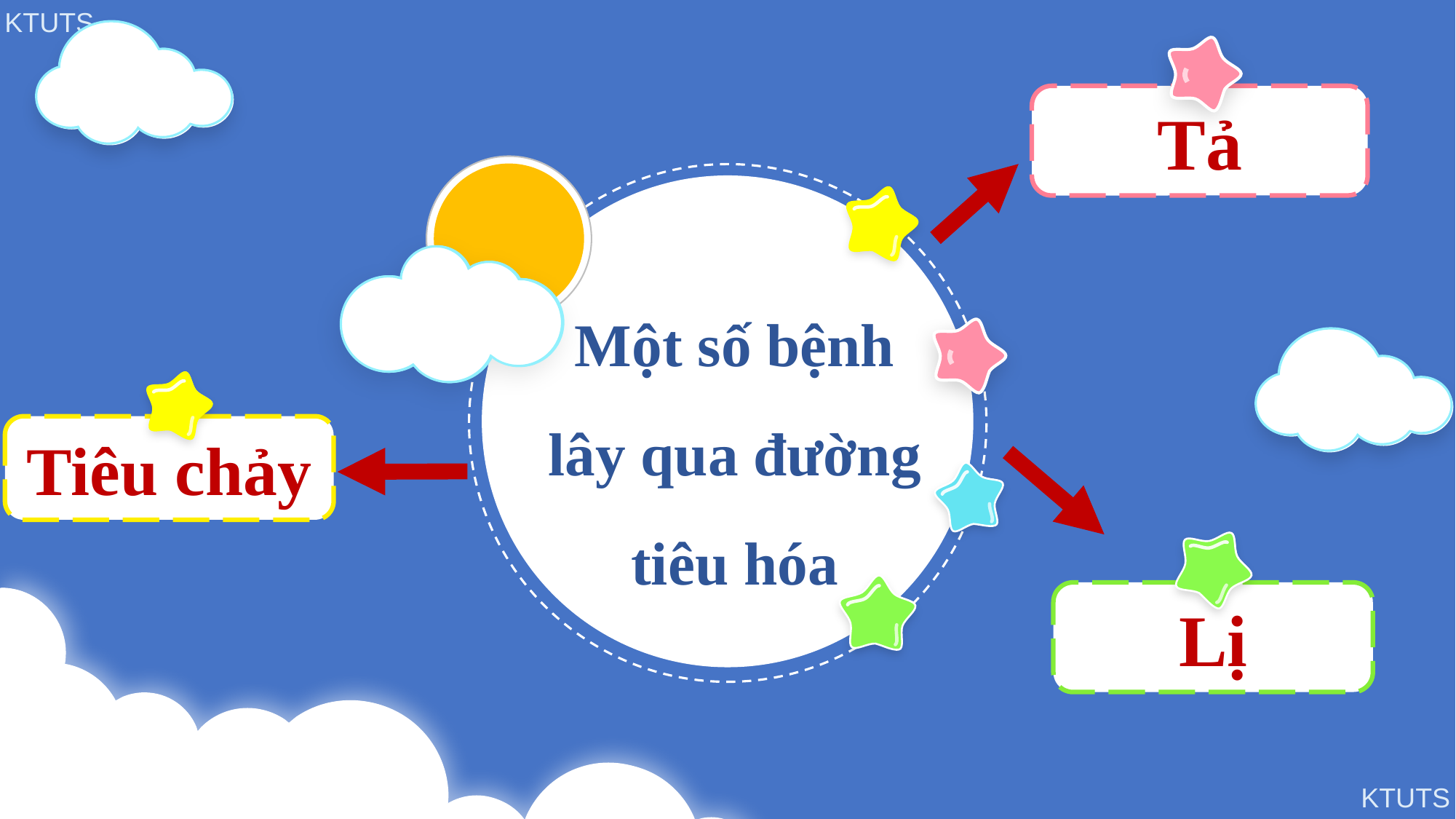

Tả

Một số bệnh lây qua đường tiêu hóa

Tiêu chảy

      Lị